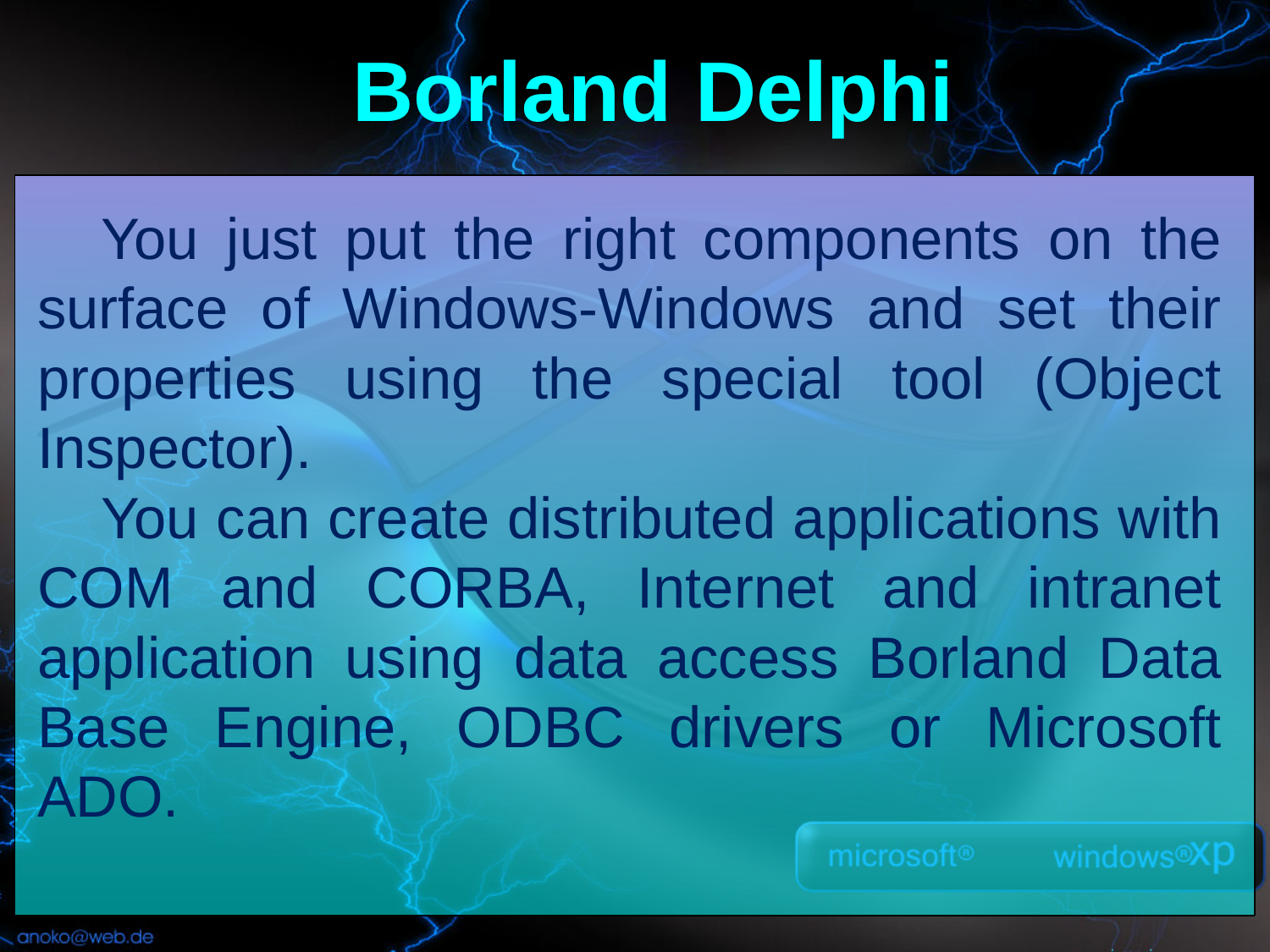

Borland Delphi

You just put the right components on the surface of Windows-Windows and set their properties using the special tool (Object Inspector).
You can create distributed applications with COM and CORBA, Internet and intranet application using data access Borland Data Base Engine, ODBC drivers or Microsoft ADO.